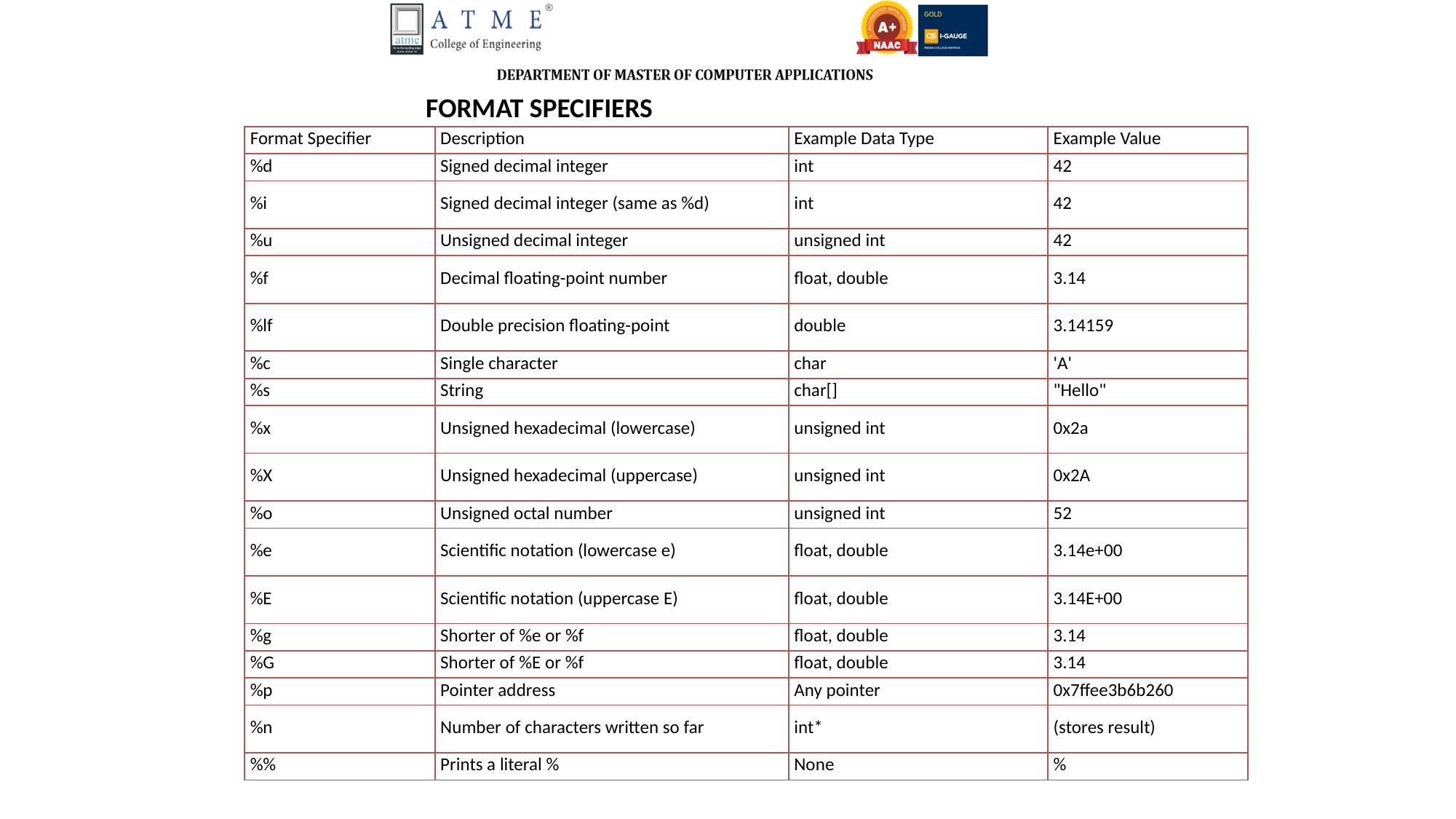

FORMAT SPECIFIERS
| Format Specifier | Description | Example Data Type | Example Value |
| --- | --- | --- | --- |
| %d | Signed decimal integer | int | 42 |
| %i | Signed decimal integer (same as %d) | int | 42 |
| %u | Unsigned decimal integer | unsigned int | 42 |
| %f | Decimal floating-point number | float, double | 3.14 |
| %lf | Double precision floating-point | double | 3.14159 |
| %c | Single character | char | 'A' |
| %s | String | char[] | "Hello" |
| %x | Unsigned hexadecimal (lowercase) | unsigned int | 0x2a |
| %X | Unsigned hexadecimal (uppercase) | unsigned int | 0x2A |
| %o | Unsigned octal number | unsigned int | 52 |
| %e | Scientific notation (lowercase e) | float, double | 3.14e+00 |
| %E | Scientific notation (uppercase E) | float, double | 3.14E+00 |
| %g | Shorter of %e or %f | float, double | 3.14 |
| %G | Shorter of %E or %f | float, double | 3.14 |
| %p | Pointer address | Any pointer | 0x7ffee3b6b260 |
| %n | Number of characters written so far | int\* | (stores result) |
| %% | Prints a literal % | None | % |